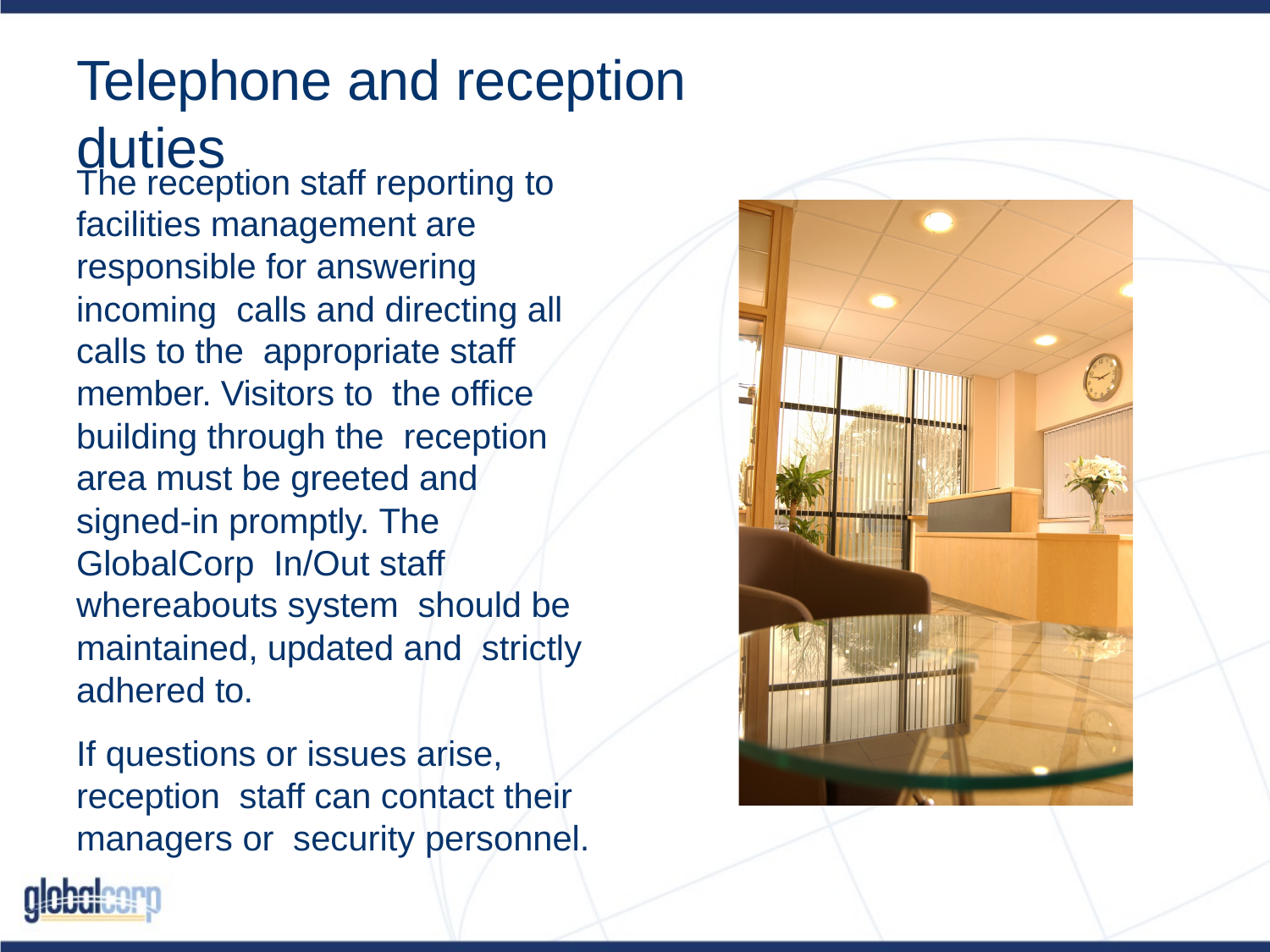

# Telephone and reception duties
The reception staff reporting to  facilities management are  responsible for answering incoming  calls and directing all calls to the  appropriate staff member. Visitors to  the office building through the  reception area must be greeted and  signed-in promptly. The GlobalCorp  In/Out staff whereabouts system  should be maintained, updated and  strictly adhered to.
If questions or issues arise, reception  staff can contact their managers or  security personnel.